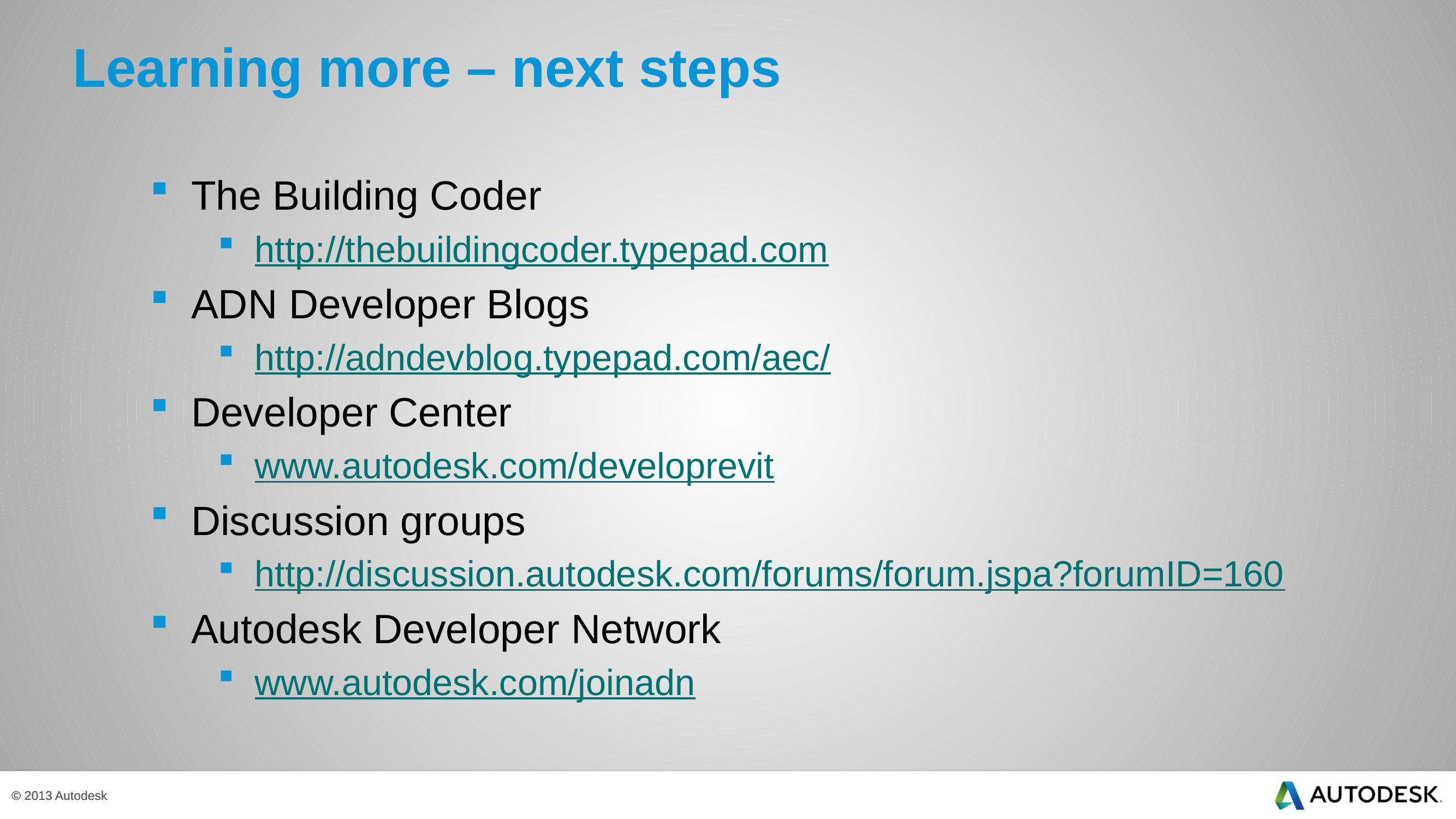

# Learning more – next steps
The Building Coder
http://thebuildingcoder.typepad.com
ADN Developer Blogs
http://adndevblog.typepad.com/aec/
Developer Center
www.autodesk.com/developrevit
Discussion groups
http://discussion.autodesk.com/forums/forum.jspa?forumID=160
Autodesk Developer Network
www.autodesk.com/joinadn